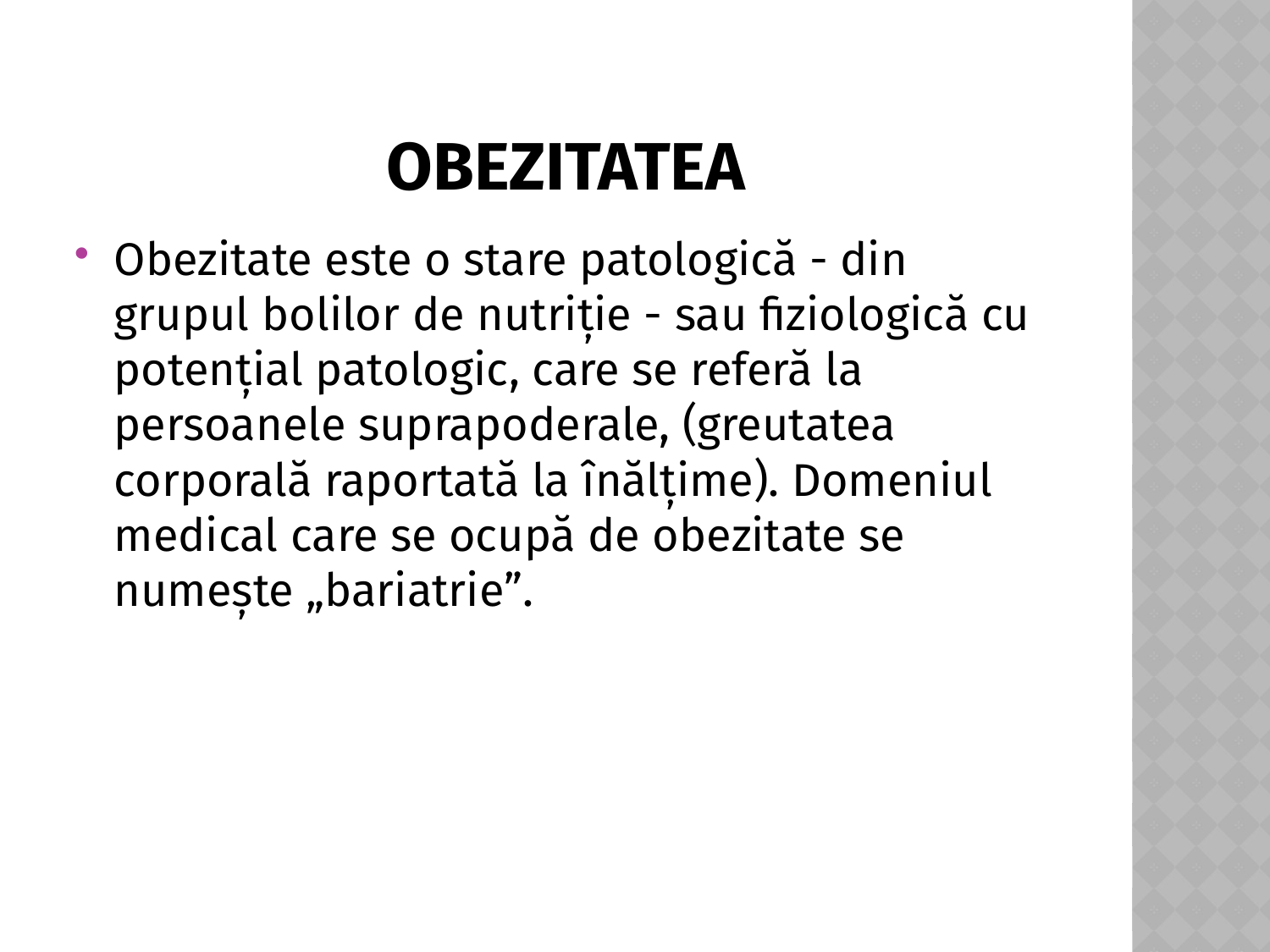

# Obezitatea
Obezitate este o stare patologică - din grupul bolilor de nutriție - sau fiziologică cu potențial patologic, care se referă la persoanele suprapoderale, (greutatea corporală raportată la înălțime). Domeniul medical care se ocupă de obezitate se numește „bariatrie”.